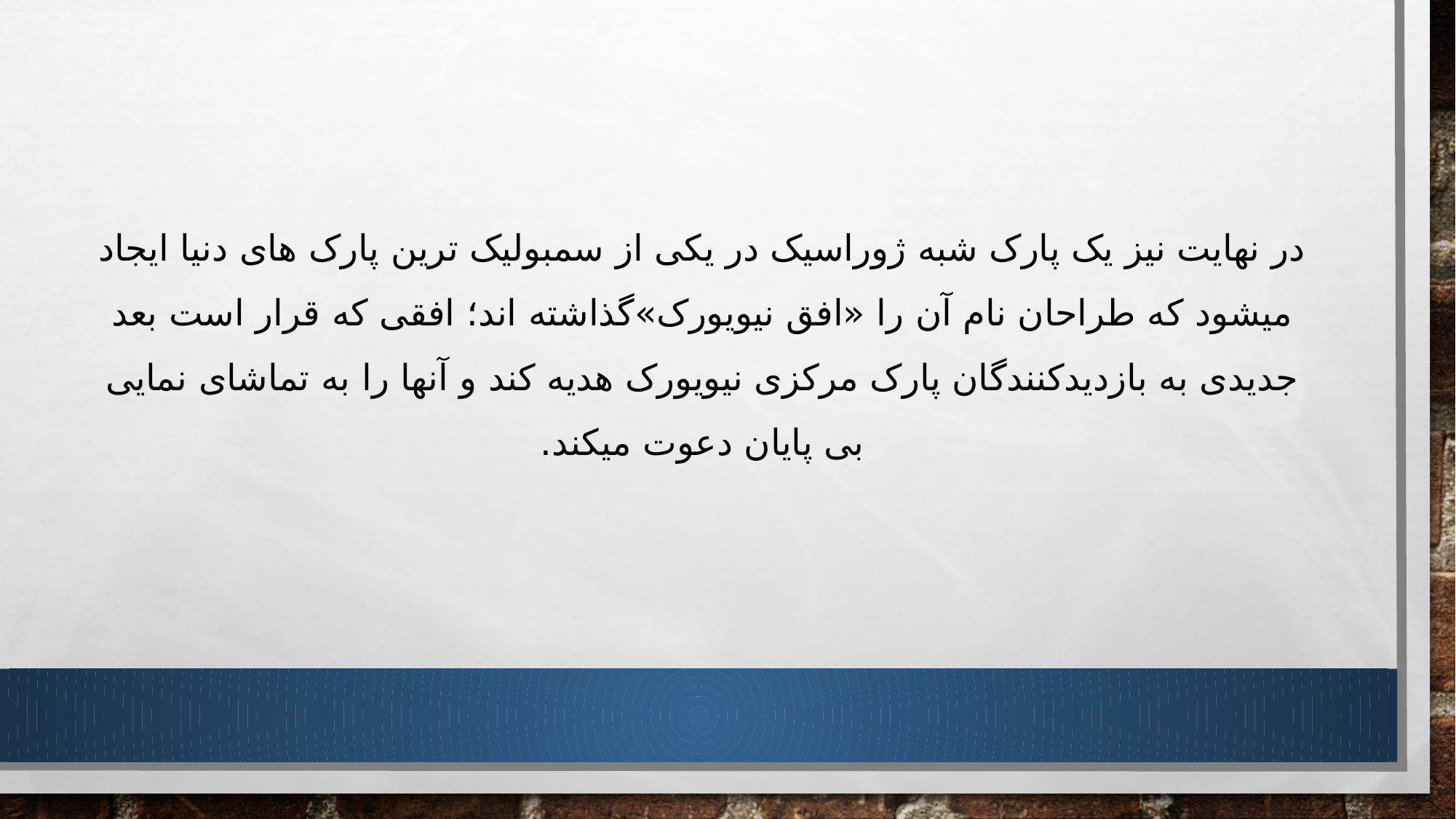

# در نهایت نیز یک پارک شبه ژوراسیک در یکی از سمبولیک ترین پارک های دنیا ایجاد میشود که طراحان نام آن را «افق نیویورک»گذاشته اند؛ افقی که قرار است بعد جدیدی به بازدیدکنندگان پارک مرکزی نیویورک هدیه کند و آنها را به تماشای نمایی بی پایان دعوت میکند.